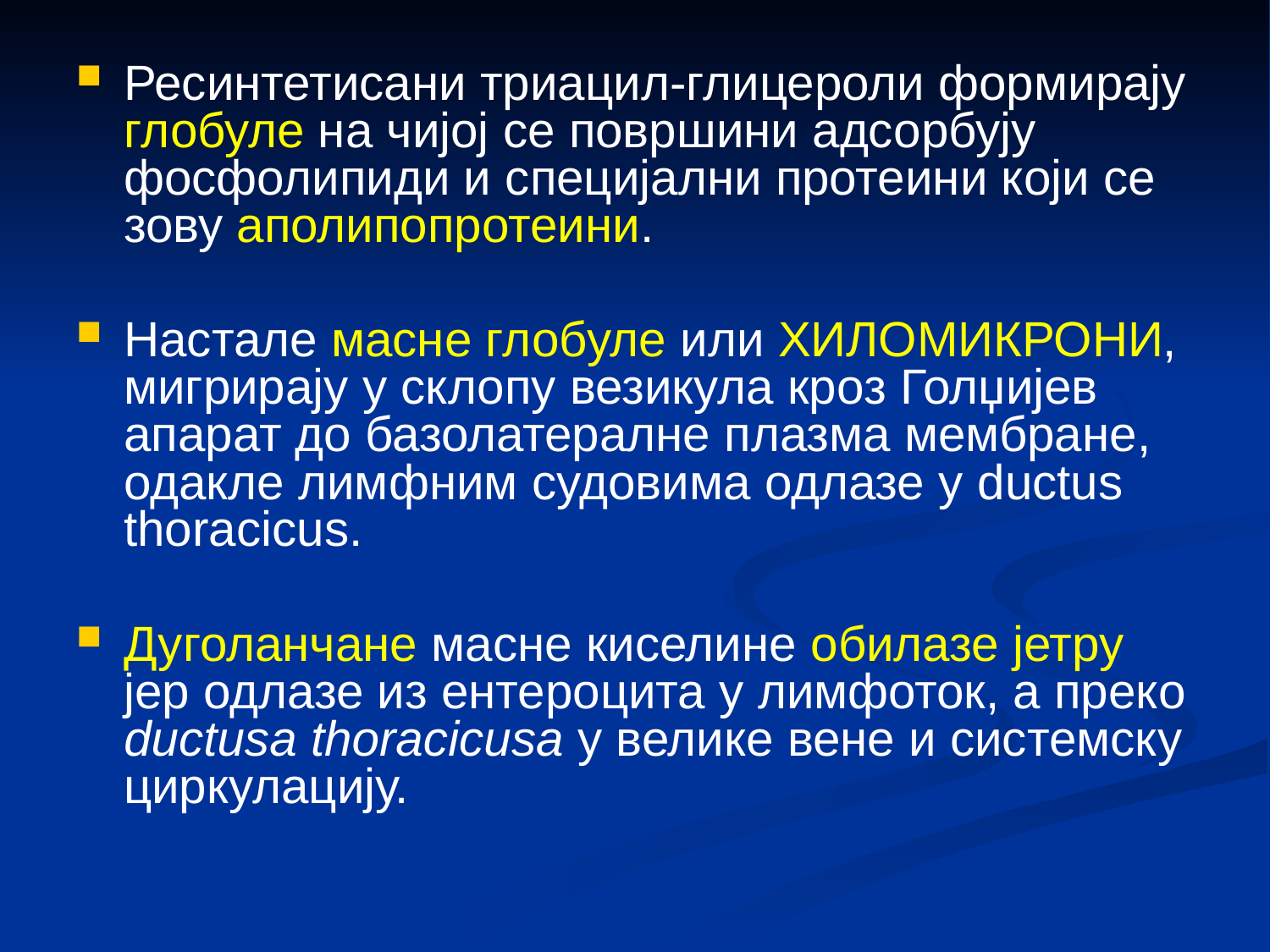

Ресинтетисани триацил-глицероли формирају глобуле на чијој се површини адсорбују фосфолипиди и специјални протеини који се зову аполипопротеини.

Настале масне глобуле или ХИЛОМИКРОНИ, мигрирају у склопу везикула кроз Голџијев апарат до базолатералне плазма мембране, одакле лимфним судовима одлазе у ductus thoracicus.

Дуголанчане масне киселине обилазе јетру јер одлазе из ентероцита у лимфоток, а преко ductusa thoracicusa у велике вене и системску циркулацију.